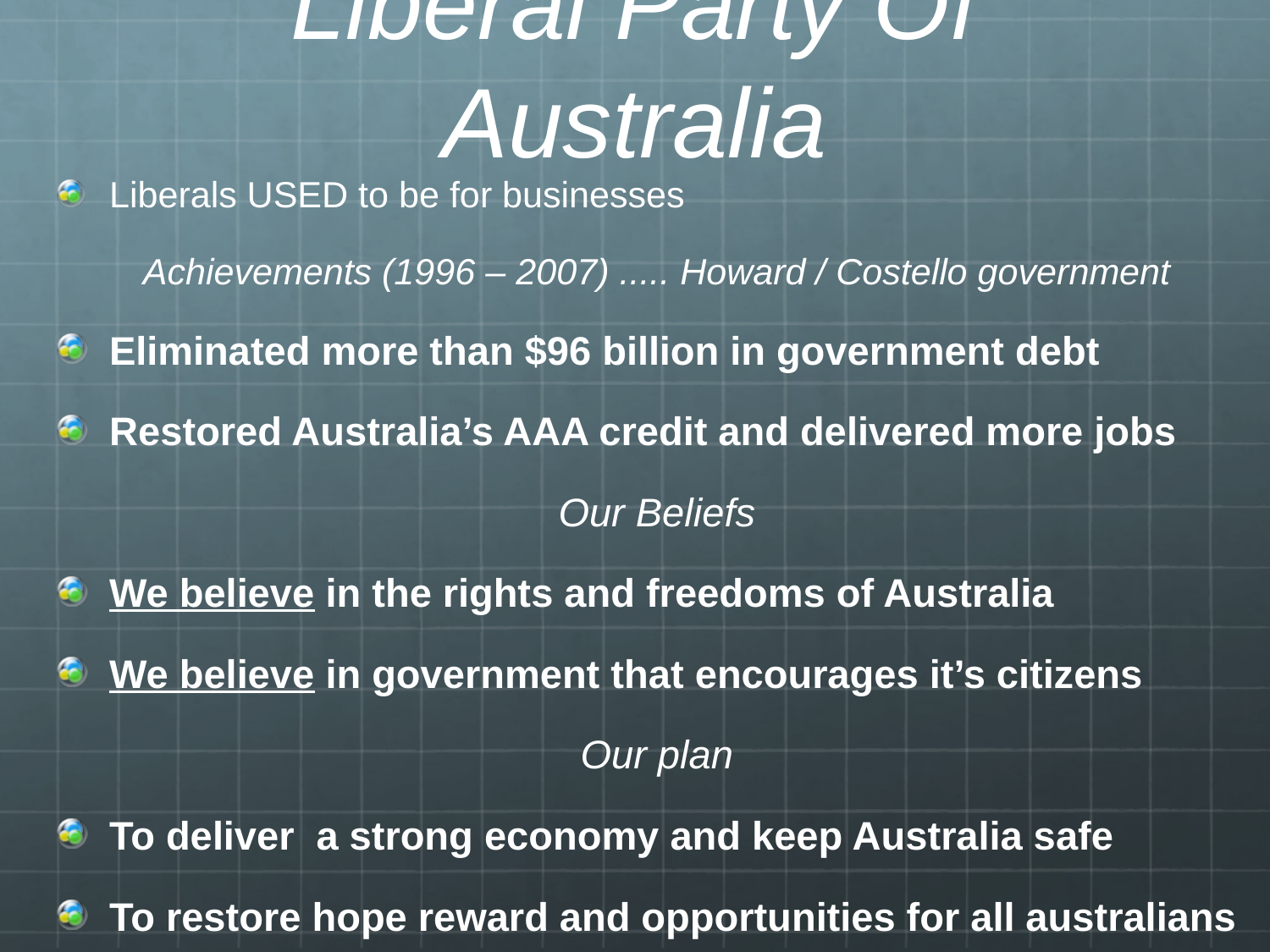

# Liberal Party Of Australia
Liberals USED to be for businesses
Achievements (1996 – 2007) ..... Howard / Costello government
Eliminated more than $96 billion in government debt
Restored Australia’s AAA credit and delivered more jobs
Our Beliefs
We believe in the rights and freedoms of Australia
We believe in government that encourages it’s citizens
Our plan
To deliver  a strong economy and keep Australia safe
To restore hope reward and opportunities for all australians